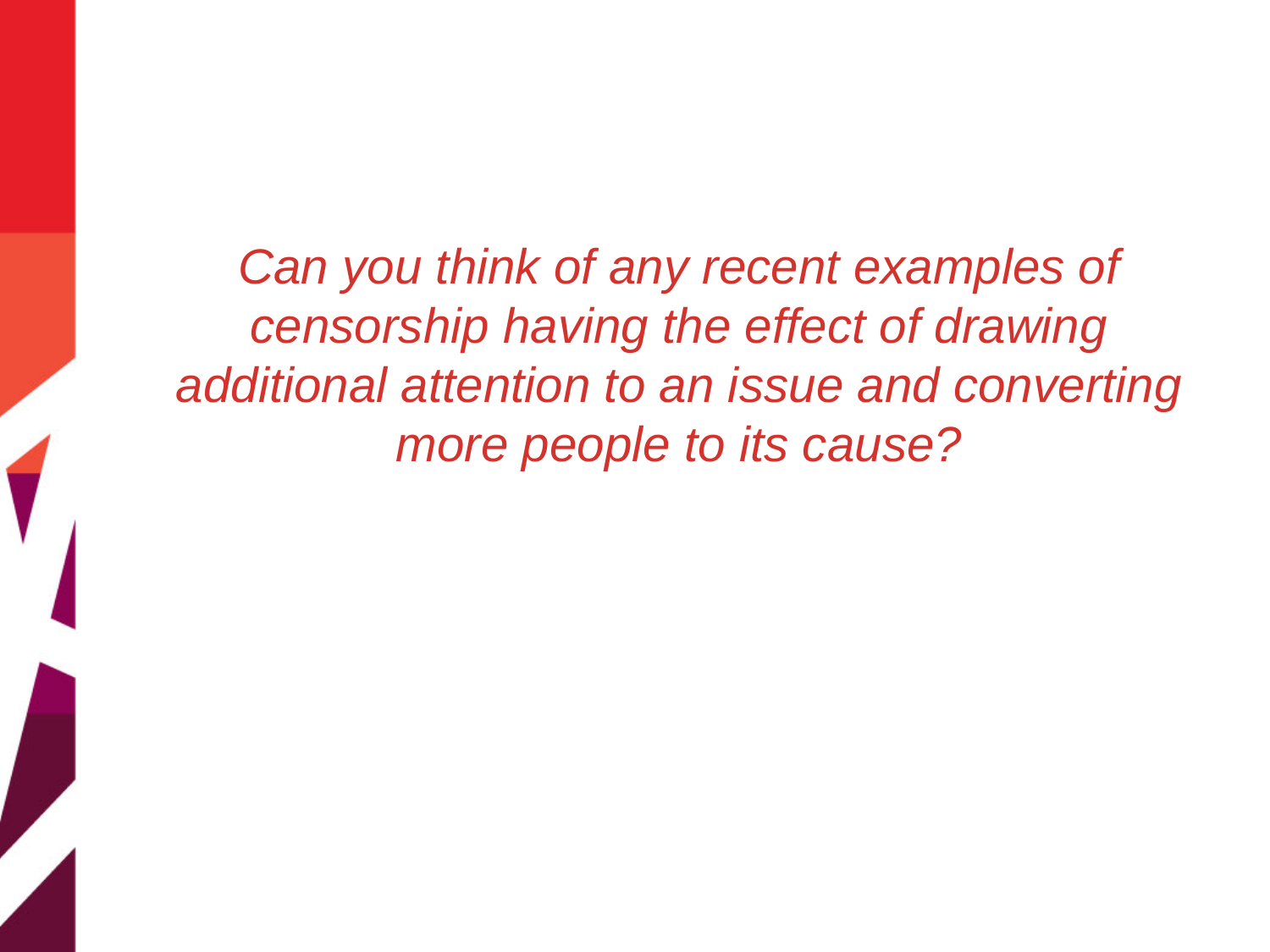

Can you think of any recent examples of censorship having the effect of drawing additional attention to an issue and converting more people to its cause?